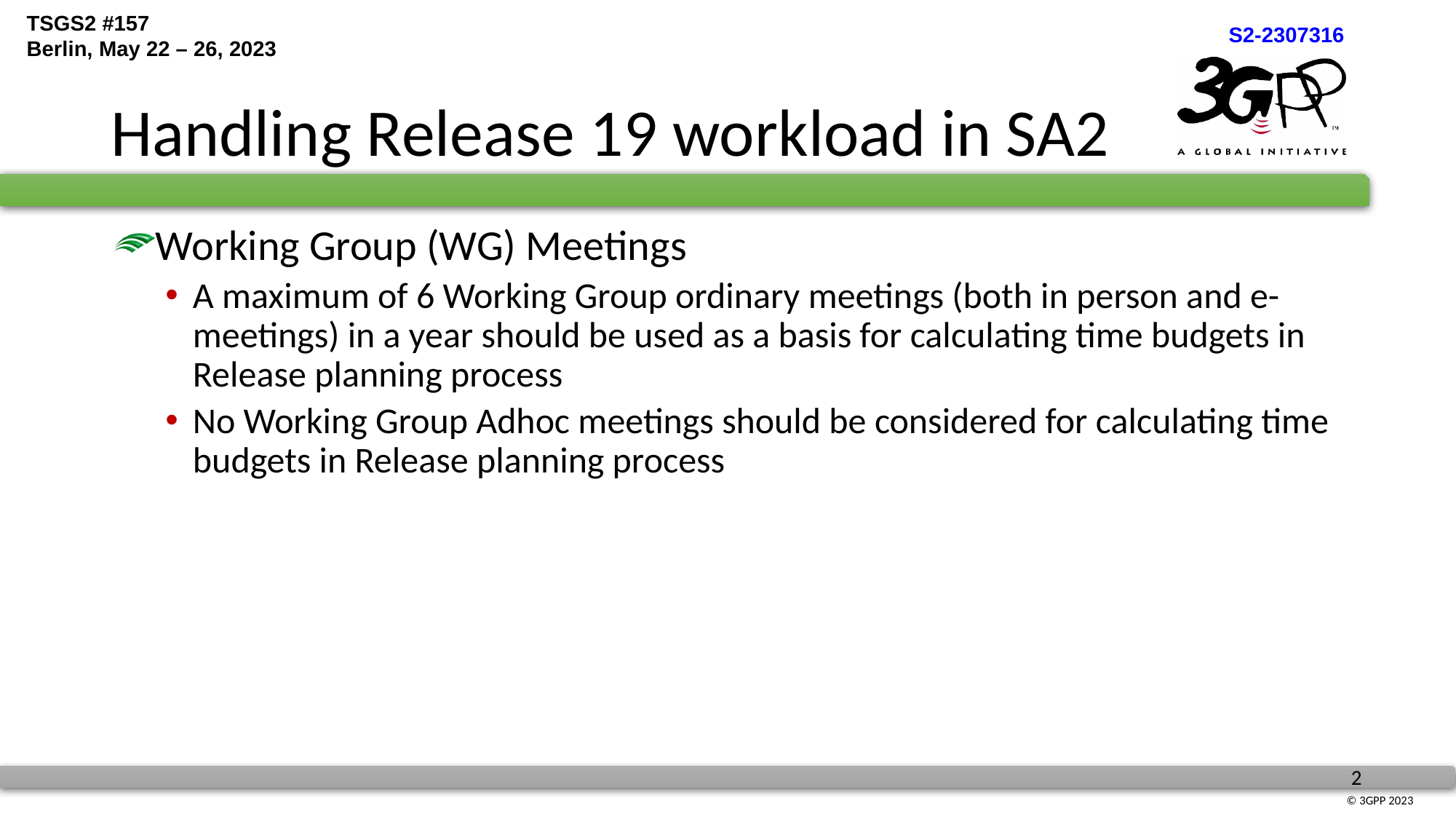

# Handling Release 19 workload in SA2
Working Group (WG) Meetings
A maximum of 6 Working Group ordinary meetings (both in person and e-meetings) in a year should be used as a basis for calculating time budgets in Release planning process
No Working Group Adhoc meetings should be considered for calculating time budgets in Release planning process